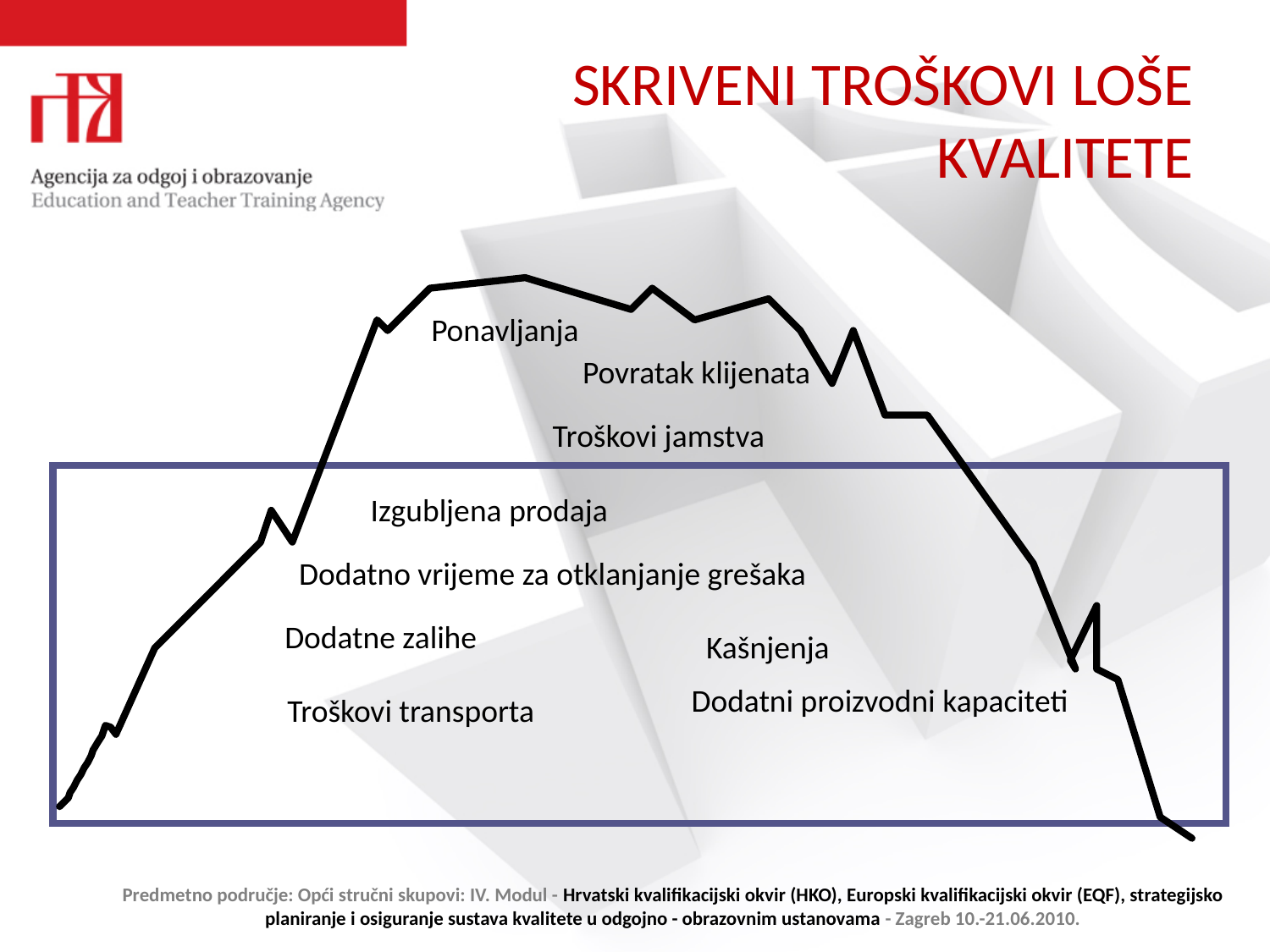

# SKRIVENI TROŠKOVI LOŠE KVALITETE

Ponavljanja
Povratak klijenata
Troškovi jamstva

Izgubljena prodaja
Dodatno vrijeme za otklanjanje grešaka
Dodatne zalihe
Kašnjenja
Dodatni proizvodni kapaciteti
Troškovi transporta